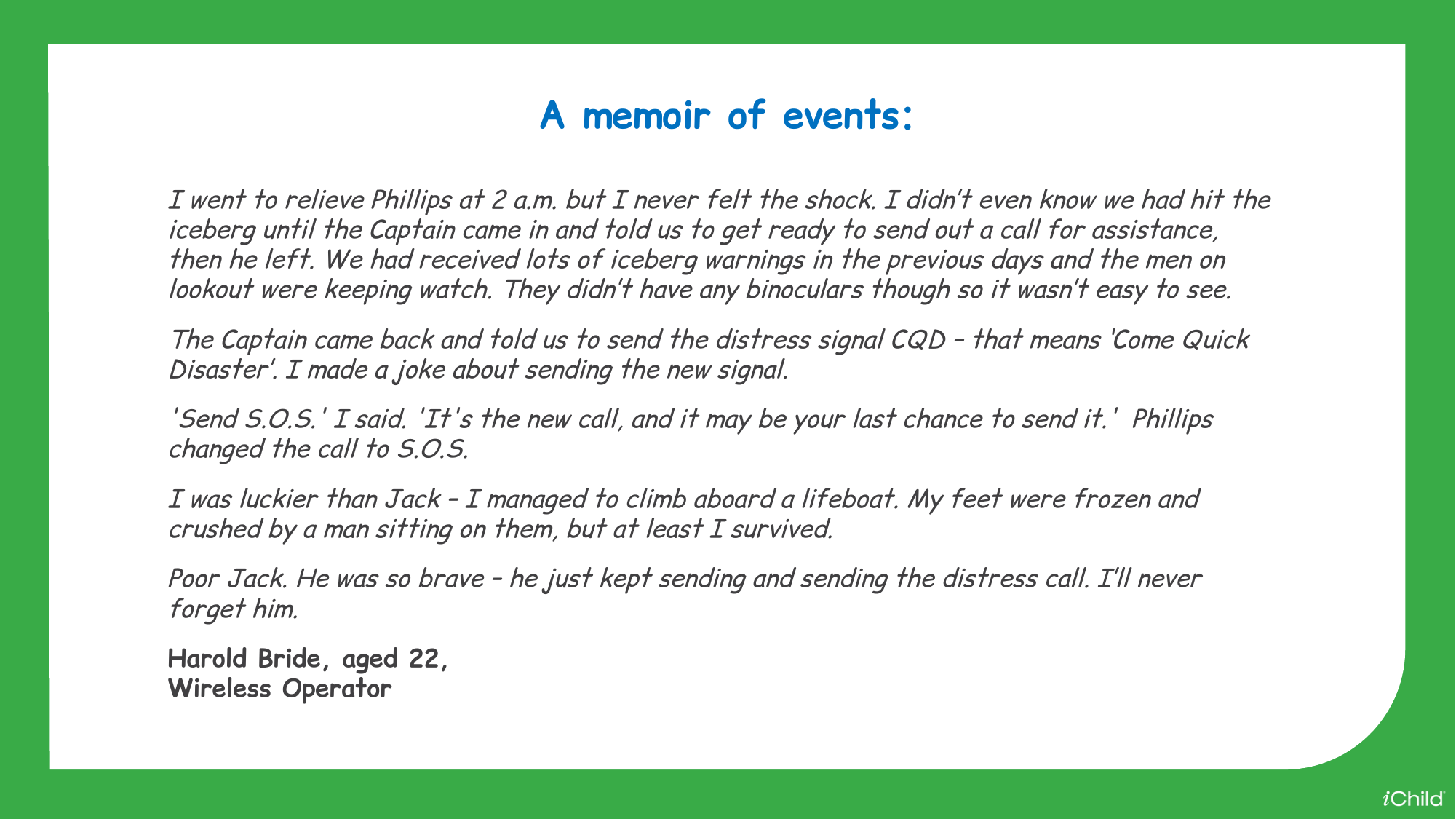

A memoir of events:
I went to relieve Phillips at 2 a.m. but I never felt the shock. I didn’t even know we had hit the iceberg until the Captain came in and told us to get ready to send out a call for assistance, then he left. We had received lots of iceberg warnings in the previous days and the men on lookout were keeping watch. They didn’t have any binoculars though so it wasn’t easy to see.
The Captain came back and told us to send the distress signal CQD – that means ‘Come Quick Disaster’. I made a joke about sending the new signal.
'Send S.O.S.' I said. 'It's the new call, and it may be your last chance to send it.'  Phillips changed the call to S.O.S.
I was luckier than Jack – I managed to climb aboard a lifeboat. My feet were frozen and crushed by a man sitting on them, but at least I survived.
Poor Jack. He was so brave – he just kept sending and sending the distress call. I’ll never forget him.
Harold Bride, aged 22,
Wireless Operator